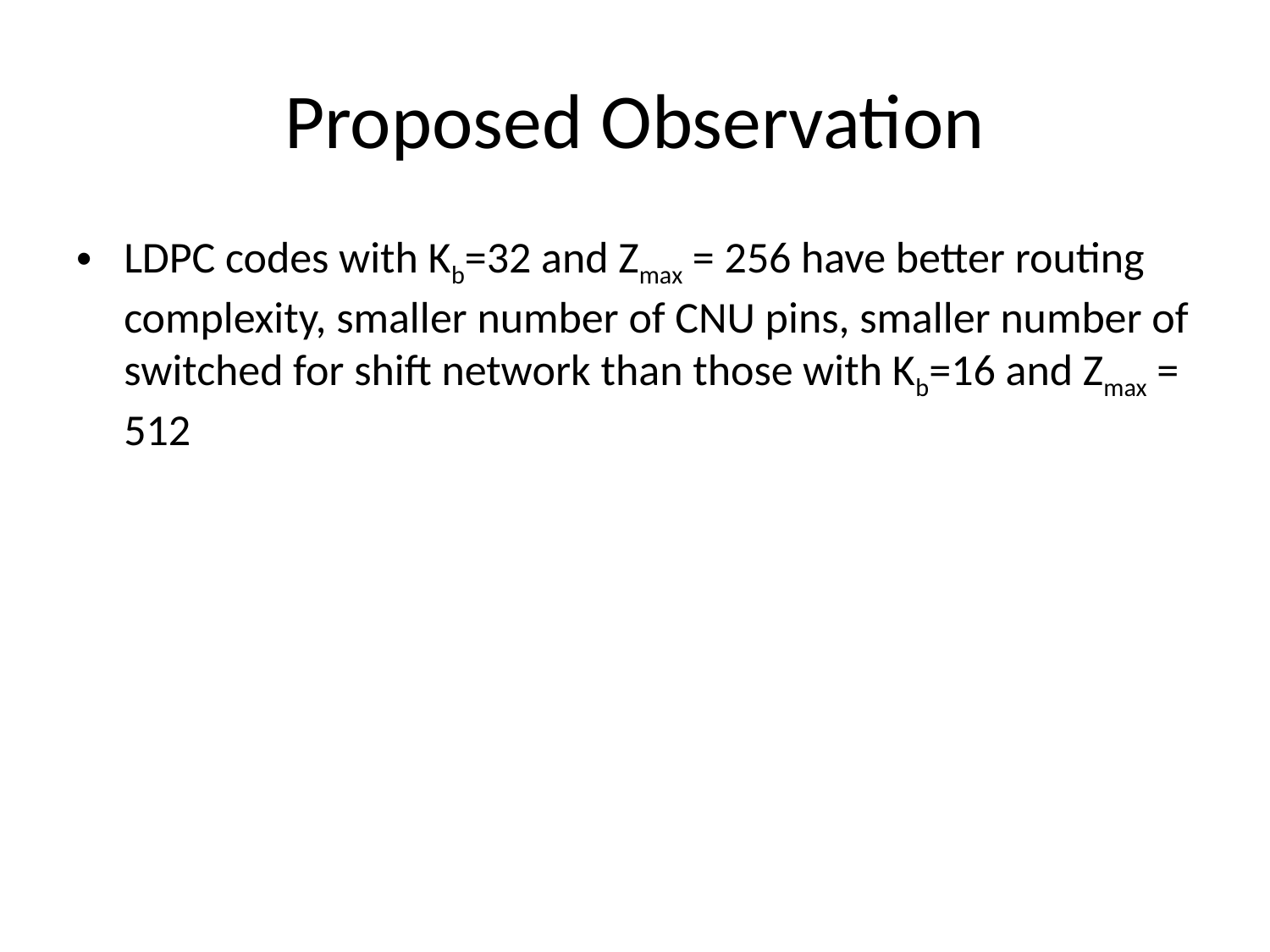

# Proposed Observation
LDPC codes with Kb=32 and Zmax = 256 have better routing complexity, smaller number of CNU pins, smaller number of switched for shift network than those with Kb=16 and Zmax = 512